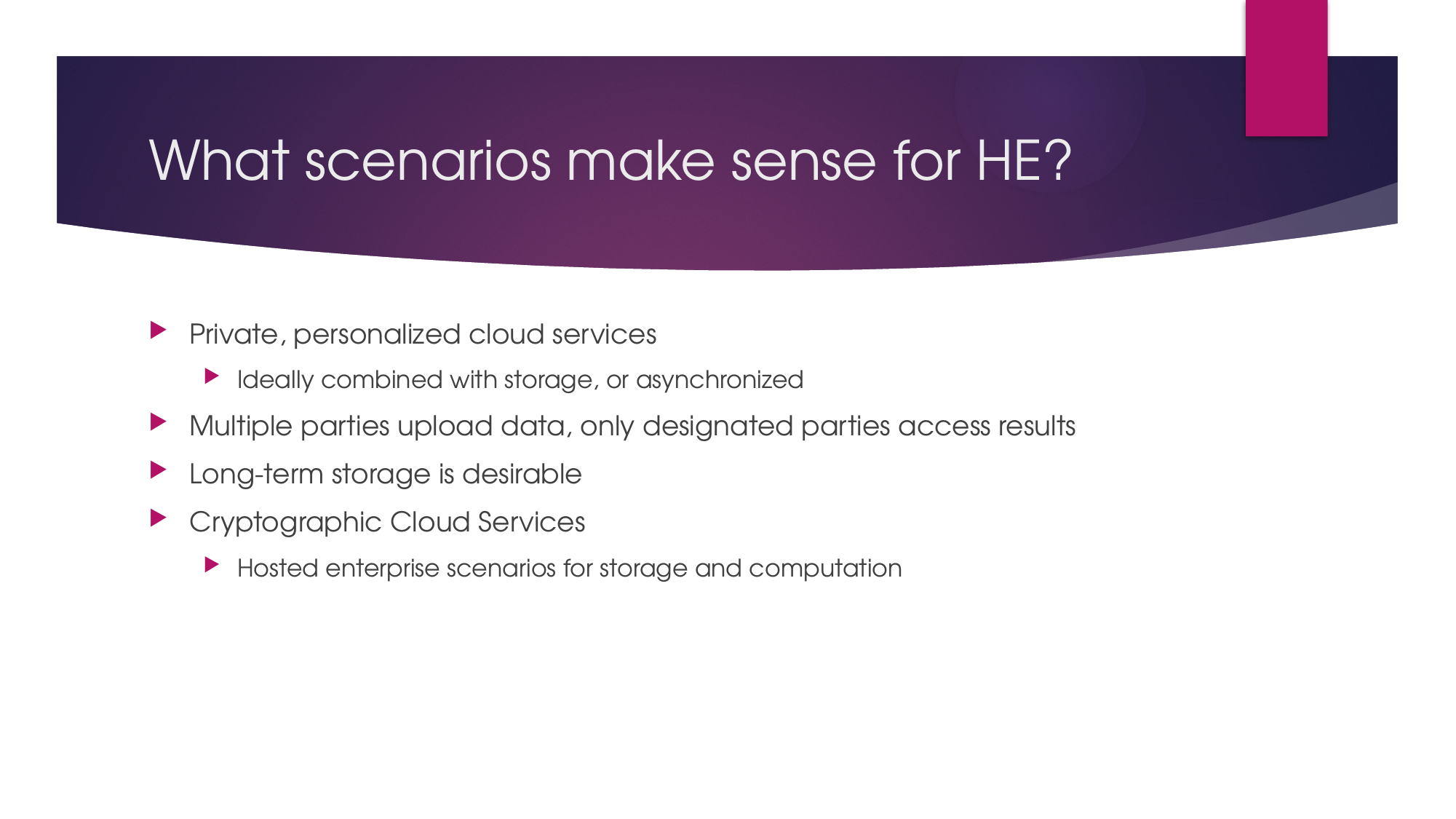

# What scenarios make sense for HE?
Private, personalized cloud services
Ideally combined with storage, or asynchronized
Multiple parties upload data, only designated parties access results
Long-term storage is desirable
Cryptographic Cloud Services
Hosted enterprise scenarios for storage and computation